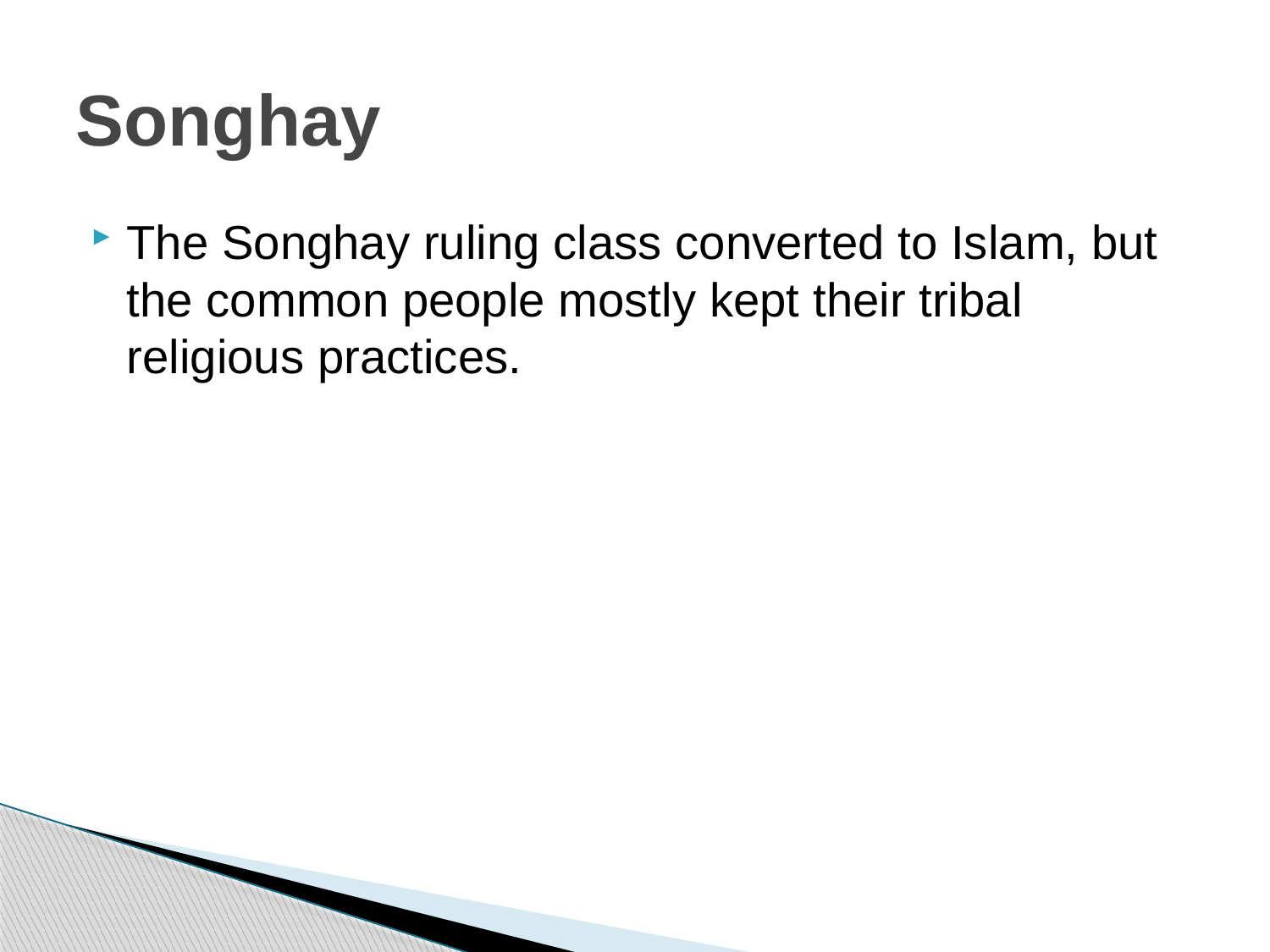

# Songhay
The Songhay ruling class converted to Islam, but the common people mostly kept their tribal religious practices.